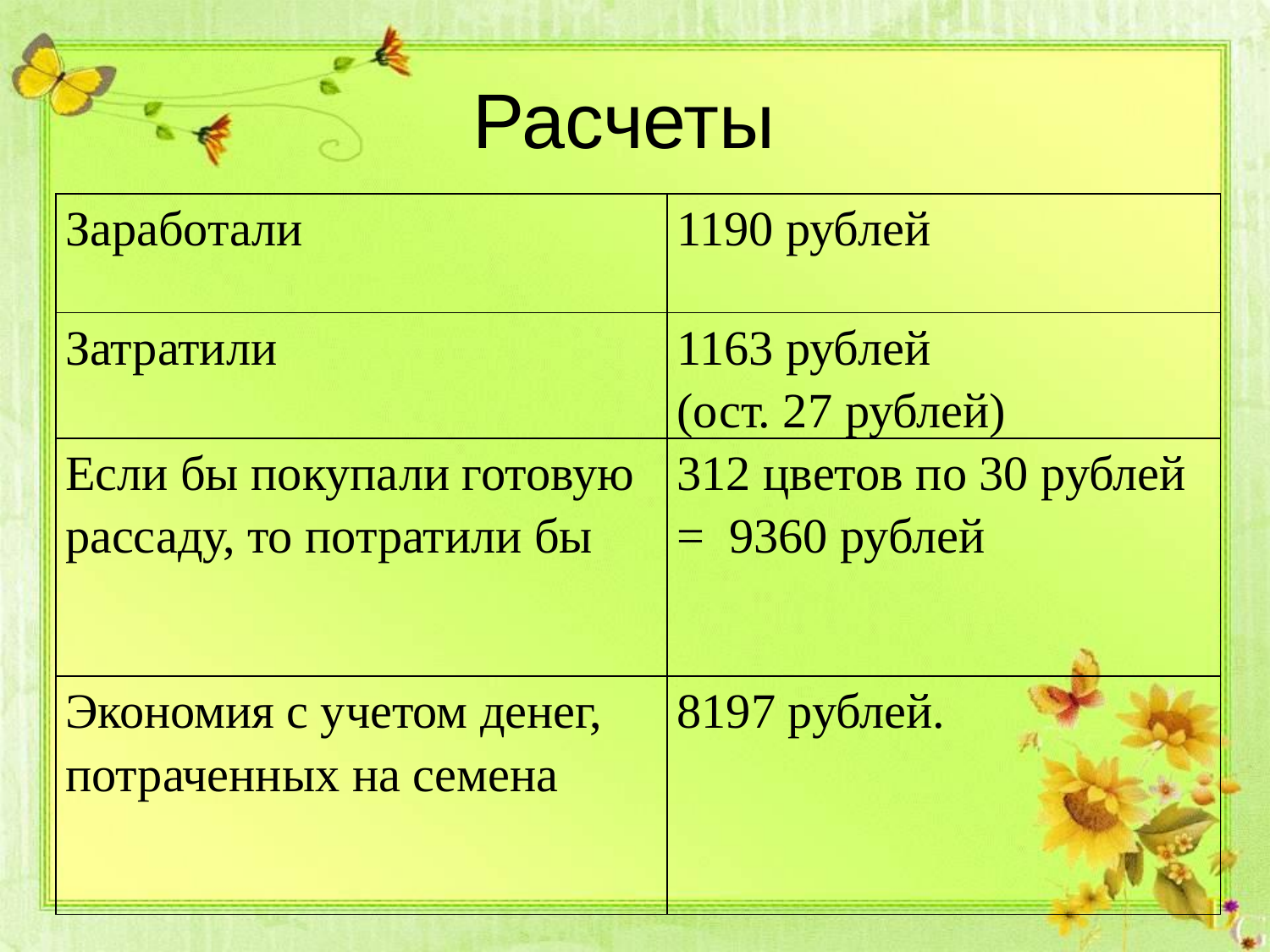

# Расчеты
| Заработали | 1190 рублей |
| --- | --- |
| Затратили | 1163 рублей (ост. 27 рублей) |
| Если бы покупали готовую рассаду, то потратили бы | 312 цветов по 30 рублей = 9360 рублей |
| Экономия с учетом денег, потраченных на семена | 8197 рублей. |